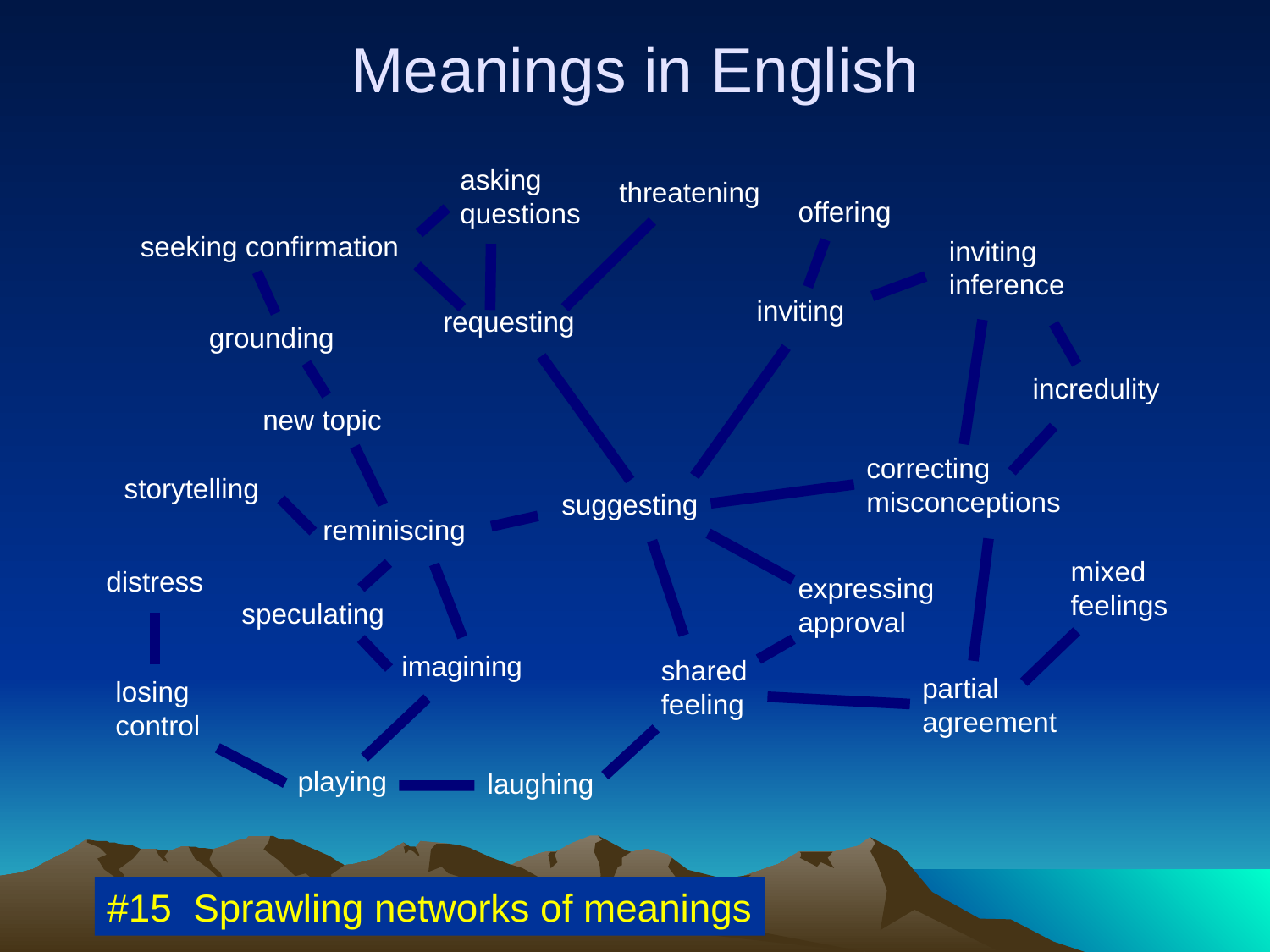

# Meanings in English
asking
questions
threatening
offering
seeking confirmation
inviting
inference
inviting
requesting
grounding
incredulity
new topic
correcting
misconceptions
storytelling
suggesting
reminiscing
mixed
feelings
distress
expressing
approval
speculating
imagining
shared
feeling
partial
agreement
losing
control
playing
laughing
#15  Sprawling networks of meanings